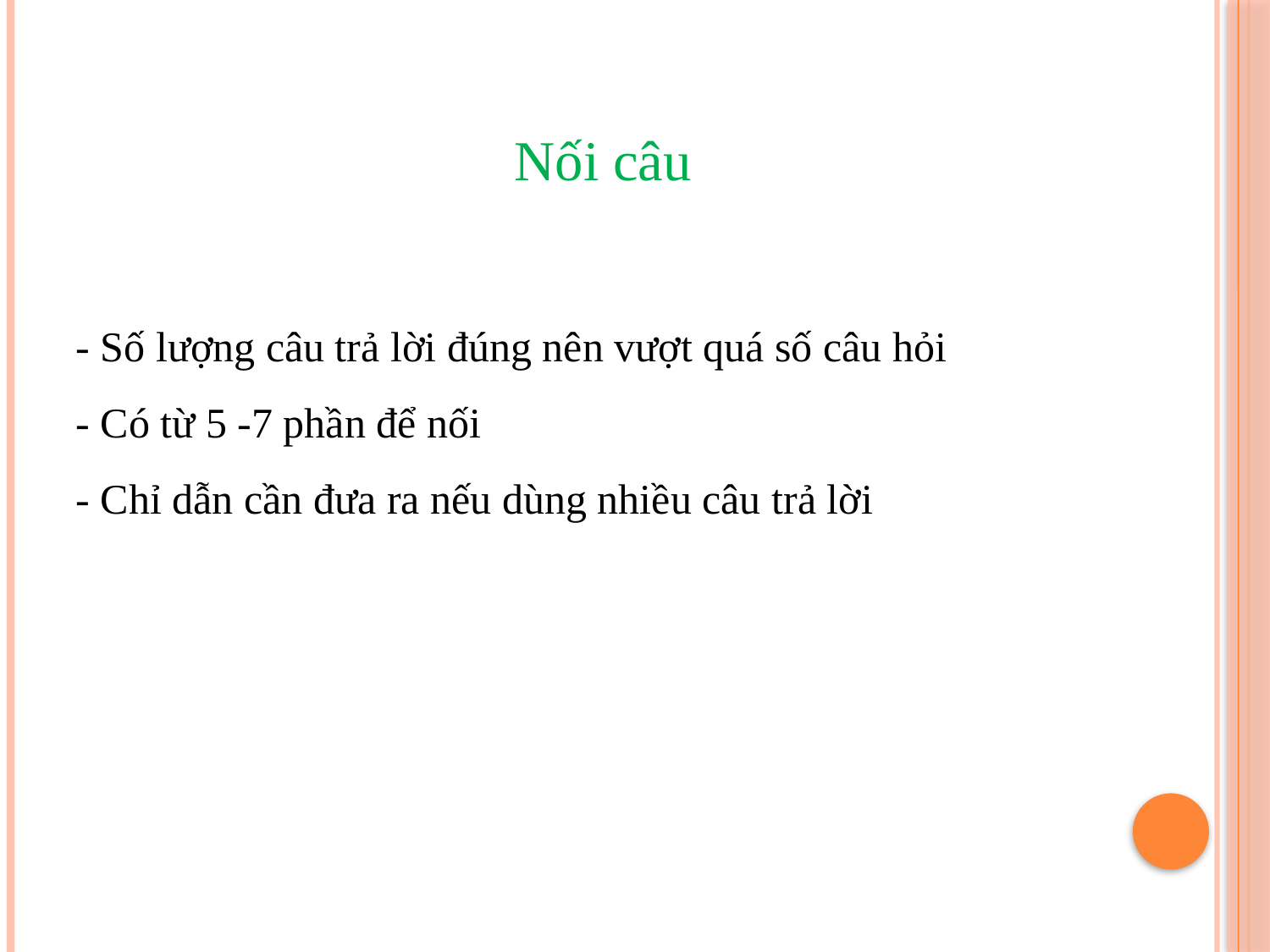

Nối câu

- Số lượng câu trả lời đúng nên vượt quá số câu hỏi
- Có từ 5 -7 phần để nối
- Chỉ dẫn cần đưa ra nếu dùng nhiều câu trả lời